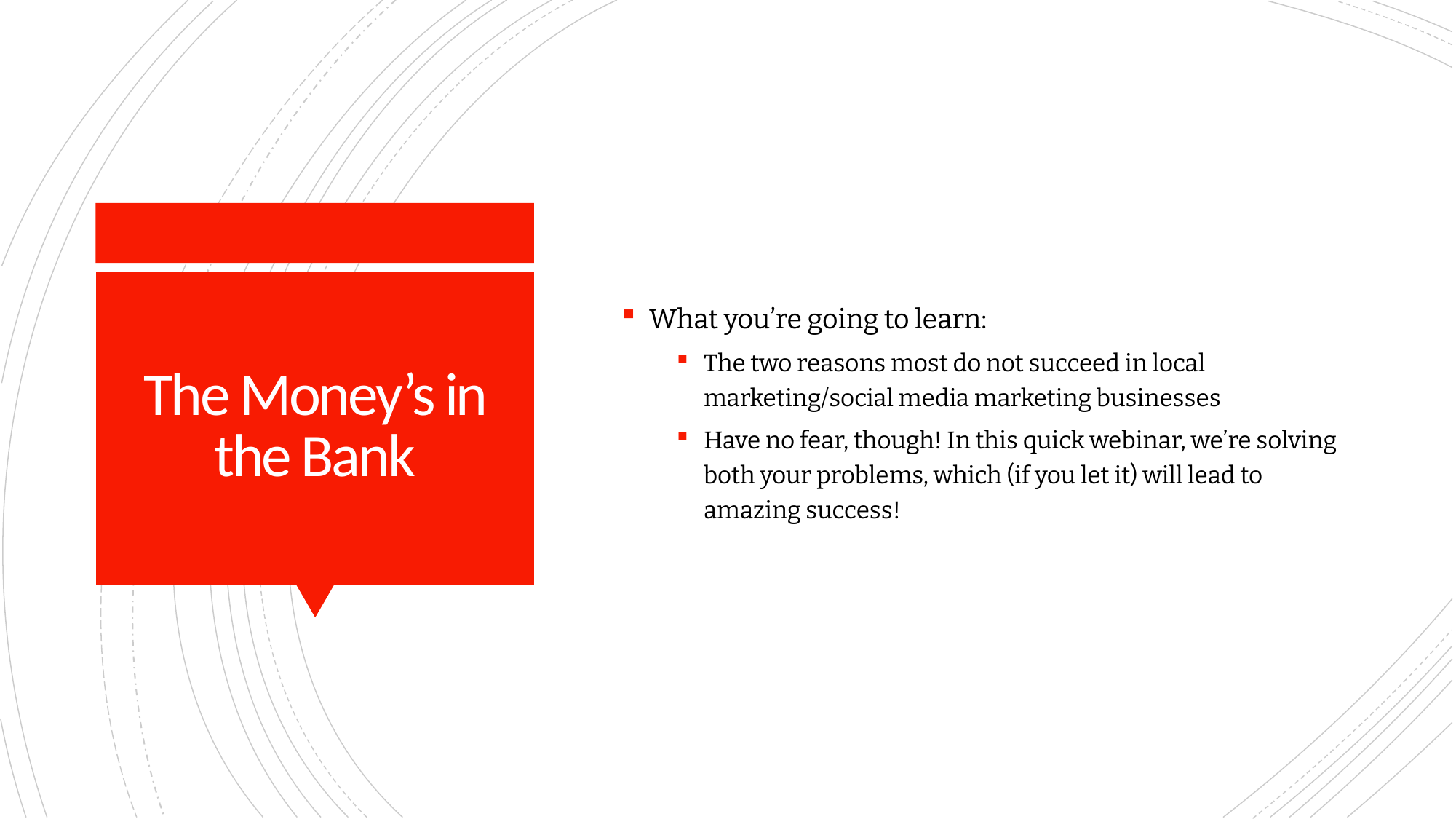

What you’re going to learn:
The two reasons most do not succeed in local marketing/social media marketing businesses
Have no fear, though! In this quick webinar, we’re solving both your problems, which (if you let it) will lead to amazing success!
# The Money’s in the Bank